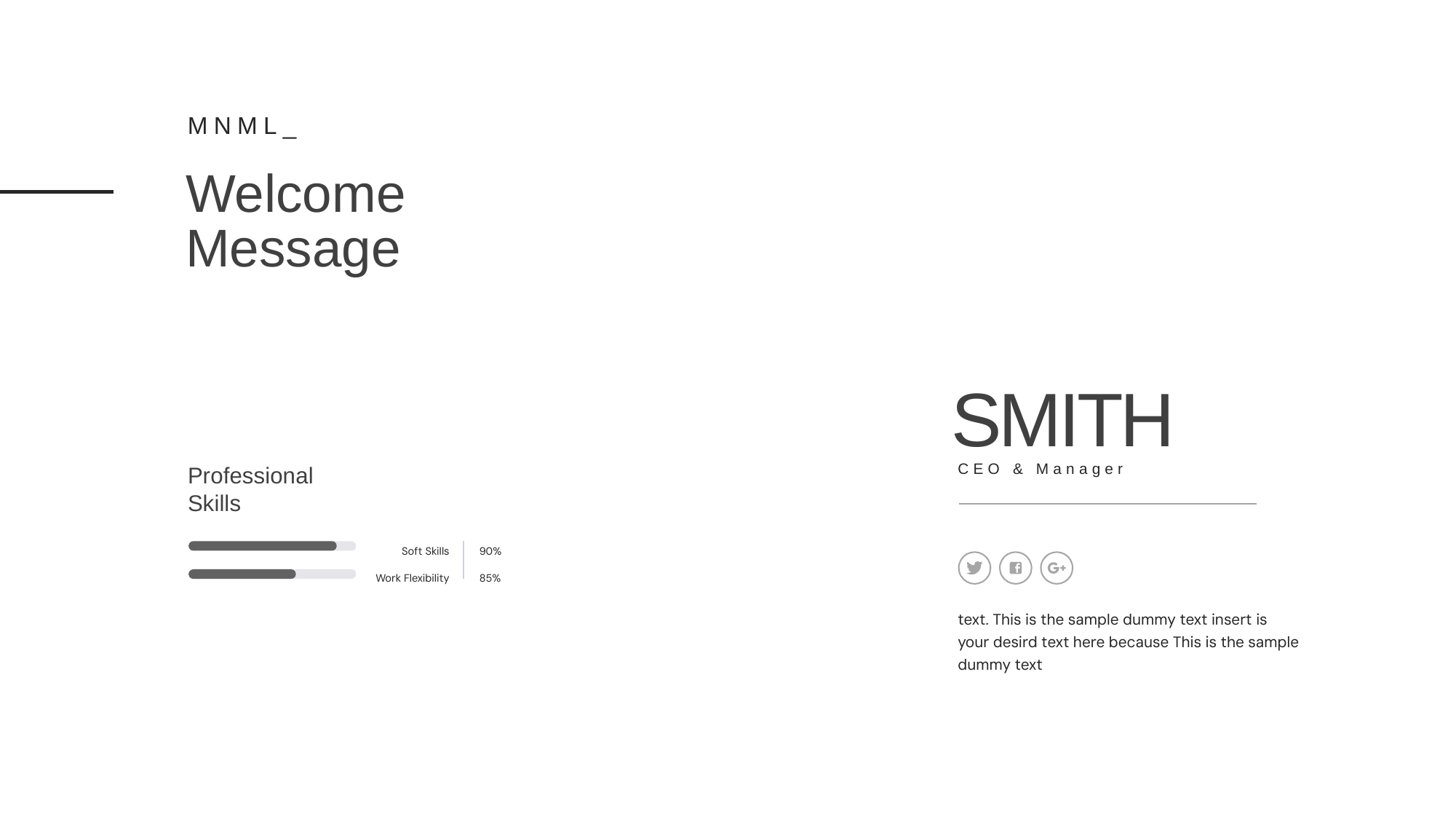

Mnml_
Welcome
Message

SMITH
CEO & Manager
Professional
Skills
Soft Skills
Work Flexibility
90%
85%

text. This is the sample dummy text insert is
your desird text here because This is the sample dummy text